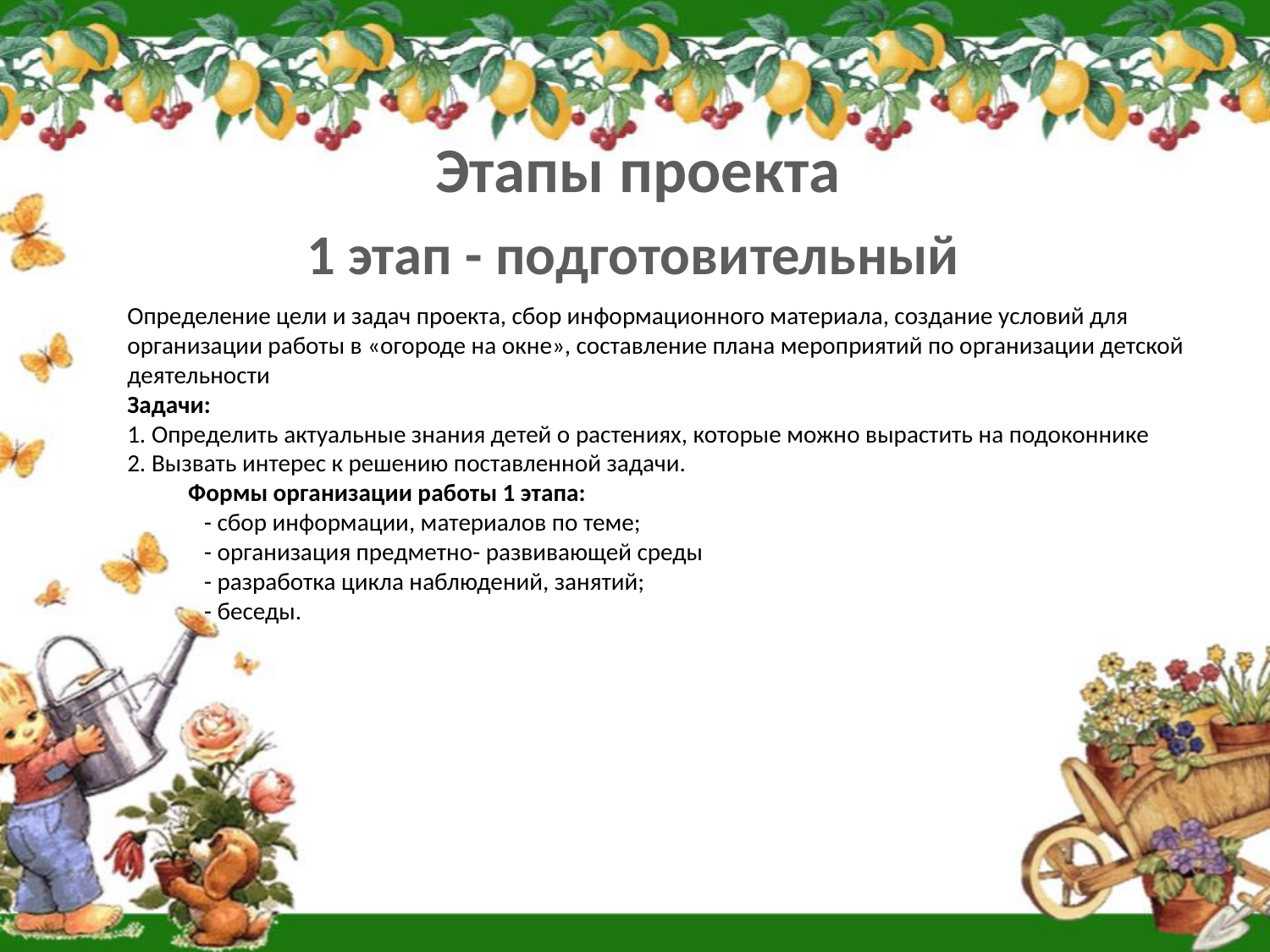

Этапы проекта
1 этап - подготовительный
Определение цели и задач проекта, сбор информационного материала, создание условий для организации работы в «огороде на окне», составление плана мероприятий по организации детской деятельности
Задачи: 
1. Определить актуальные знания детей о растениях, которые можно вырастить на подоконнике
2. Вызвать интерес к решению поставленной задачи.
           Формы организации работы 1 этапа:
              - сбор информации, материалов по теме;
              - организация предметно- развивающей среды
              - разработка цикла наблюдений, занятий;
              - беседы.